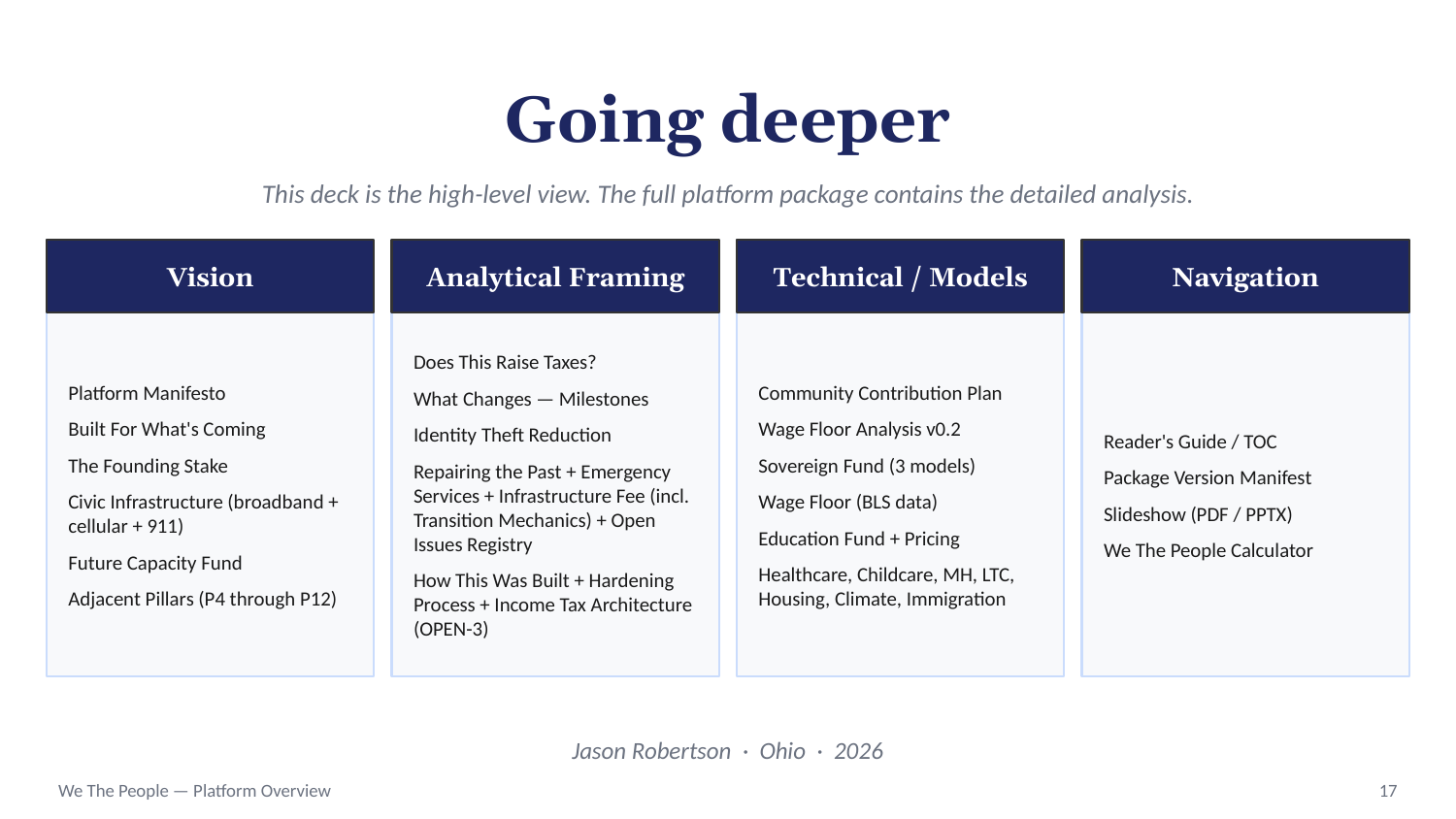

Going deeper
This deck is the high-level view. The full platform package contains the detailed analysis.

Vision

Analytical Framing

Technical / Models

Navigation
Platform Manifesto
Built For What's Coming
The Founding Stake
Civic Infrastructure (broadband + cellular + 911)
Future Capacity Fund
Adjacent Pillars (P4 through P12)
Does This Raise Taxes?
What Changes — Milestones
Identity Theft Reduction
Repairing the Past + Emergency Services + Infrastructure Fee (incl. Transition Mechanics) + Open Issues Registry
How This Was Built + Hardening Process + Income Tax Architecture (OPEN-3)
Community Contribution Plan
Wage Floor Analysis v0.2
Sovereign Fund (3 models)
Wage Floor (BLS data)
Education Fund + Pricing
Healthcare, Childcare, MH, LTC, Housing, Climate, Immigration
Reader's Guide / TOC
Package Version Manifest
Slideshow (PDF / PPTX)
We The People Calculator
Jason Robertson  ·  Ohio  ·  2026
We The People — Platform Overview
17